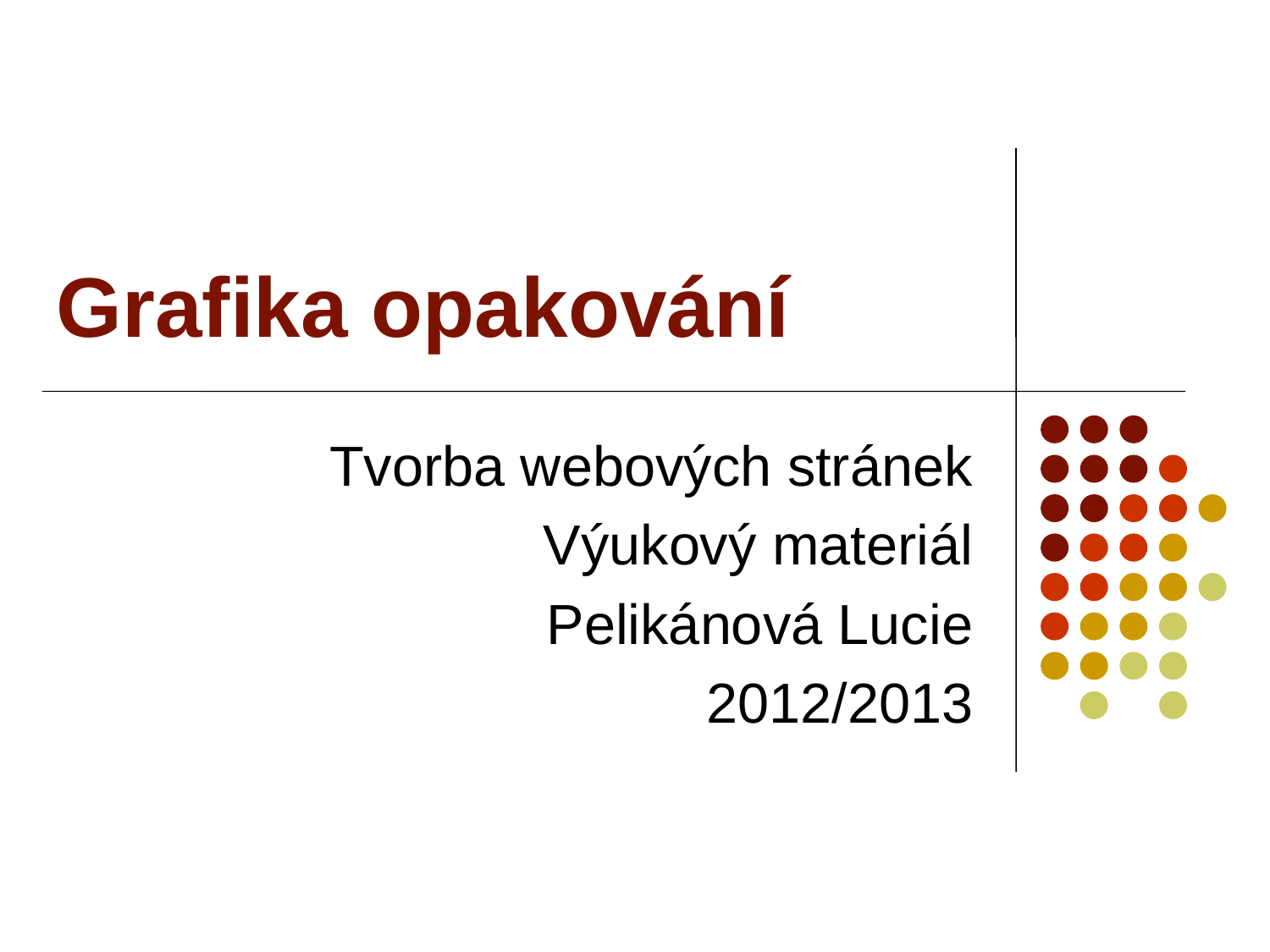

# Grafika opakování
Tvorba webových stránek
Výukový materiál
Pelikánová Lucie
2012/2013